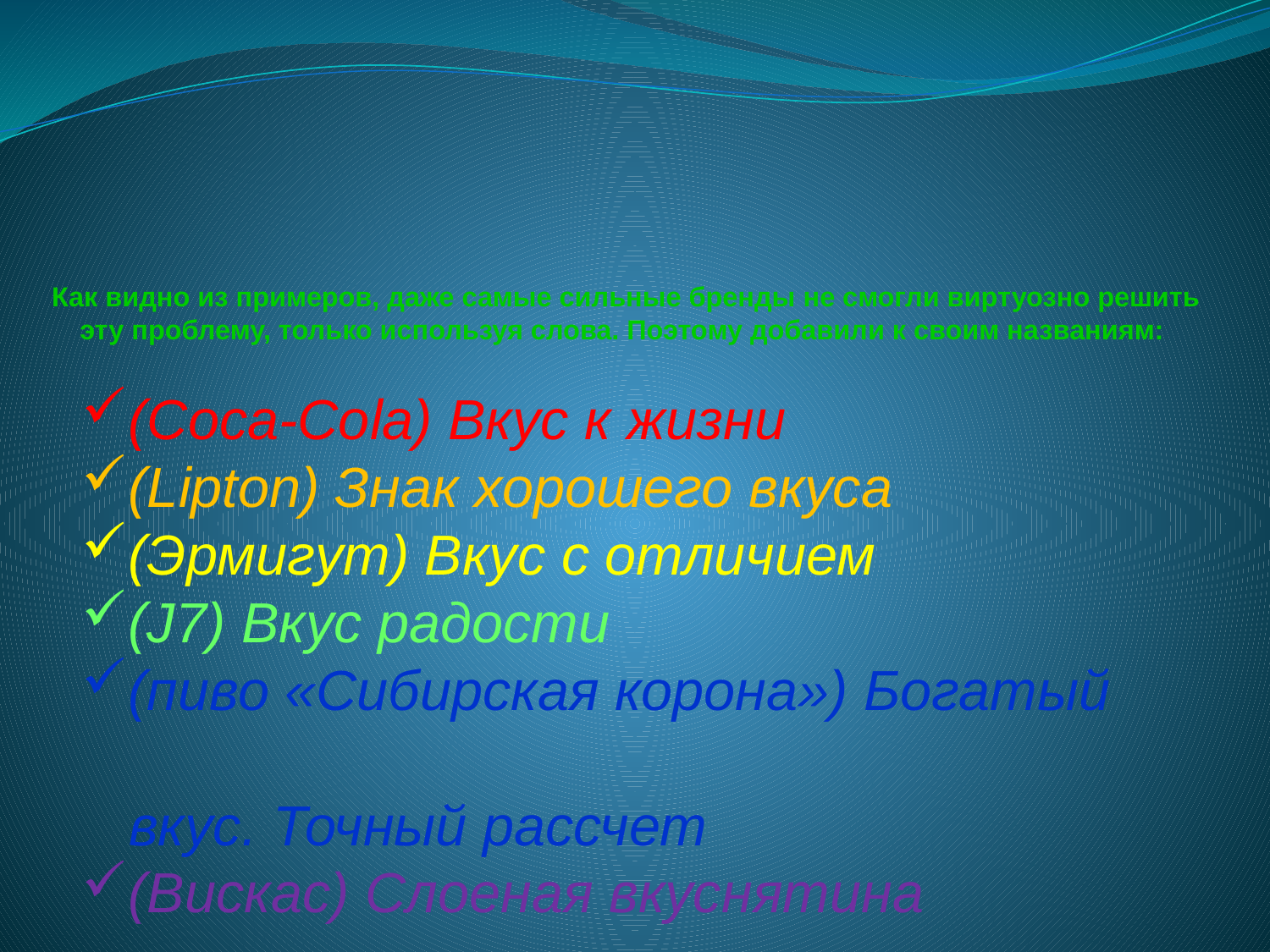

# Как видно из примеров, даже самые сильные бренды не смогли виртуозно решить эту проблему, только используя слова. Поэтому добавили к своим названиям:
(Coca-Cola) Вкус к жизни
(Lipton) Знак хорошего вкуса
(Эрмигут) Вкус с отличием
(J7) Вкус радости
(пиво «Сибирская корона») Богатый
   вкус. Точный рассчет
(Вискас) Слоеная вкуснятина